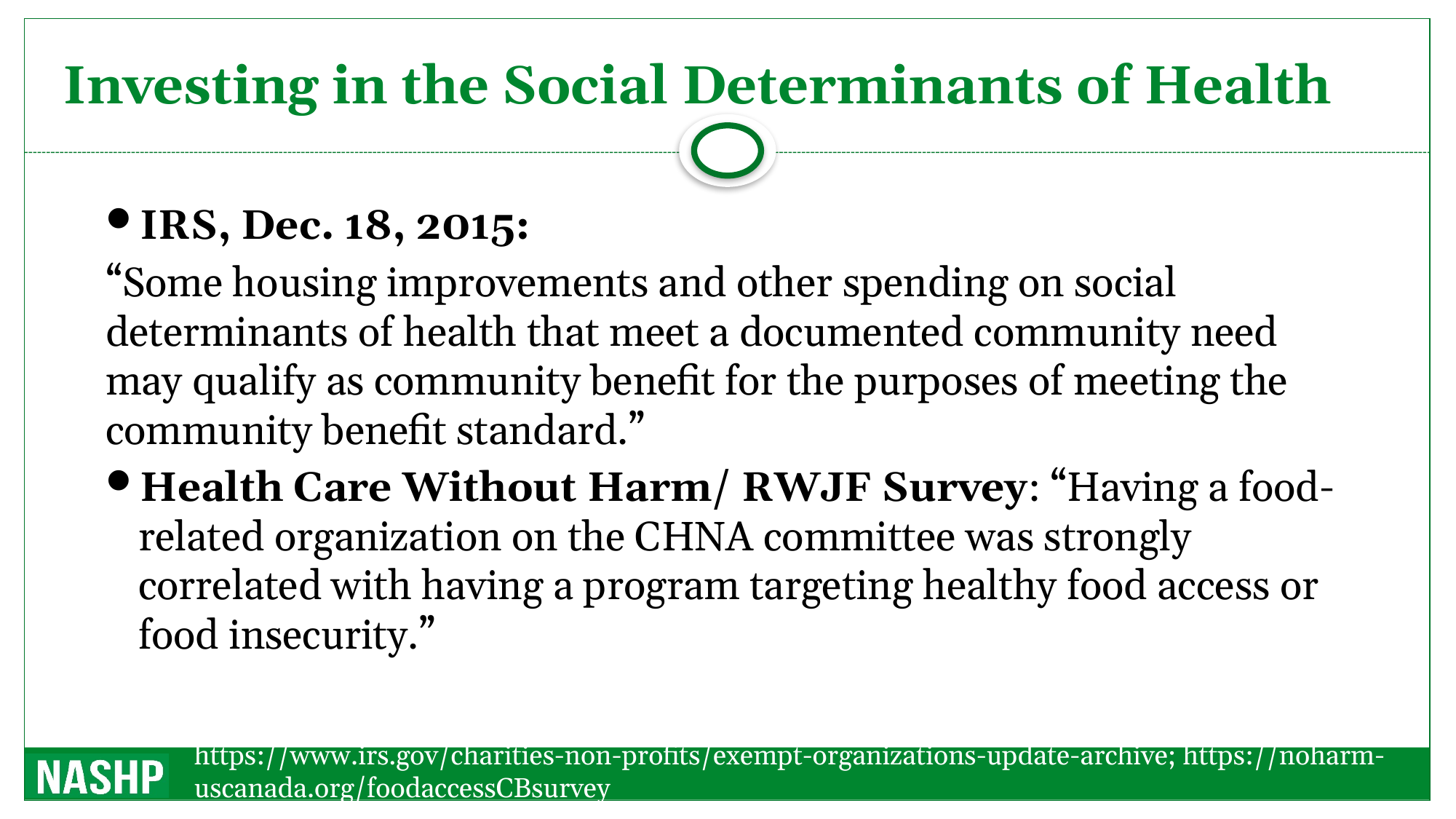

# Investing in the Social Determinants of Health
IRS, Dec. 18, 2015:
“Some housing improvements and other spending on social determinants of health that meet a documented community need may qualify as community benefit for the purposes of meeting the community benefit standard.”
Health Care Without Harm/ RWJF Survey: “Having a food-related organization on the CHNA committee was strongly correlated with having a program targeting healthy food access or food insecurity.”
https://www.irs.gov/charities-non-profits/exempt-organizations-update-archive; https://noharm-uscanada.org/foodaccessCBsurvey